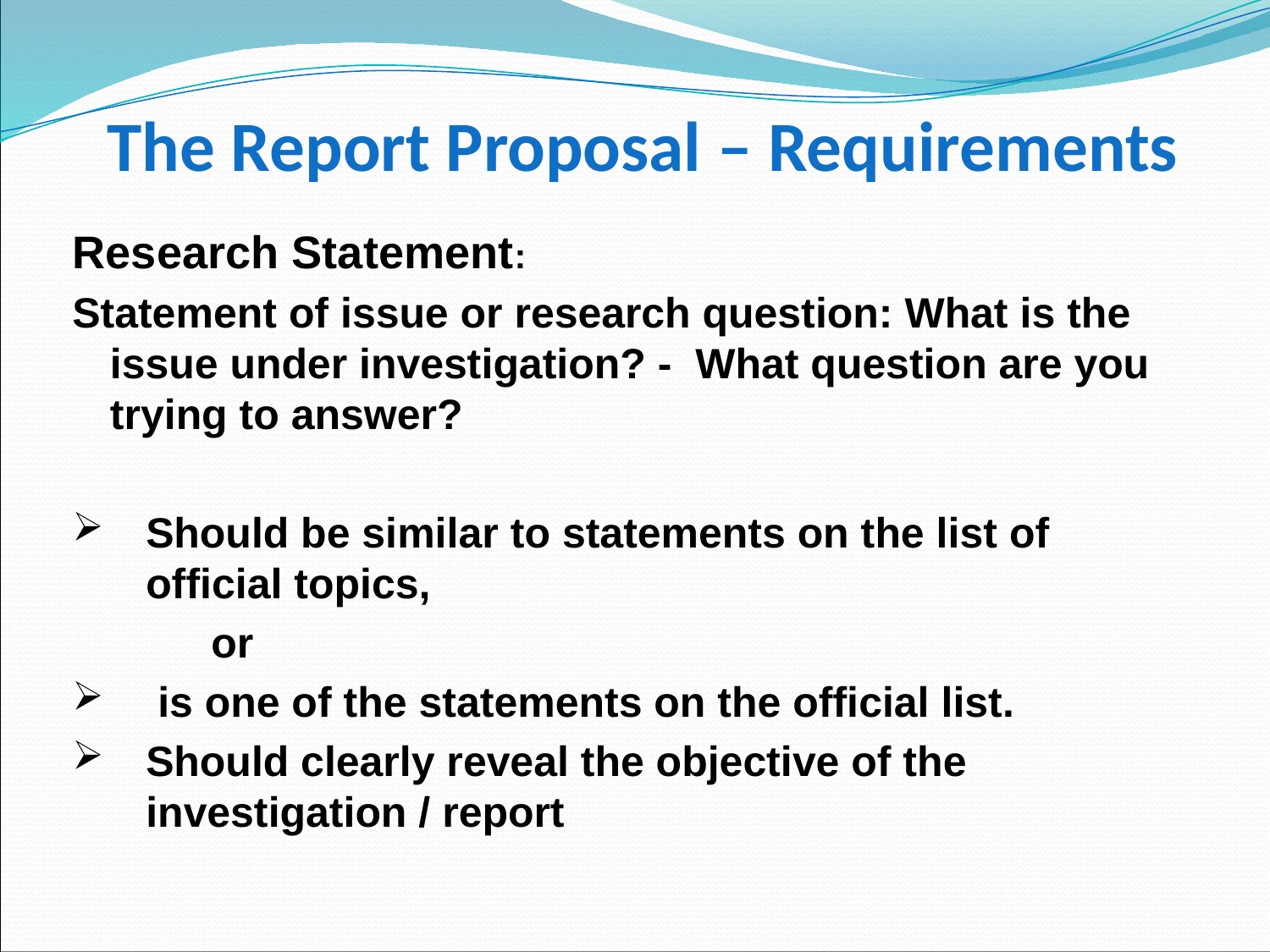

The Report Proposal – Requirements
Research Statement:
Statement of issue or research question: What is the issue under investigation? -  What question are you trying to answer?

Should be similar to statements on the list of official topics,
	 or
 is one of the statements on the official list.
Should clearly reveal the objective of the investigation / report